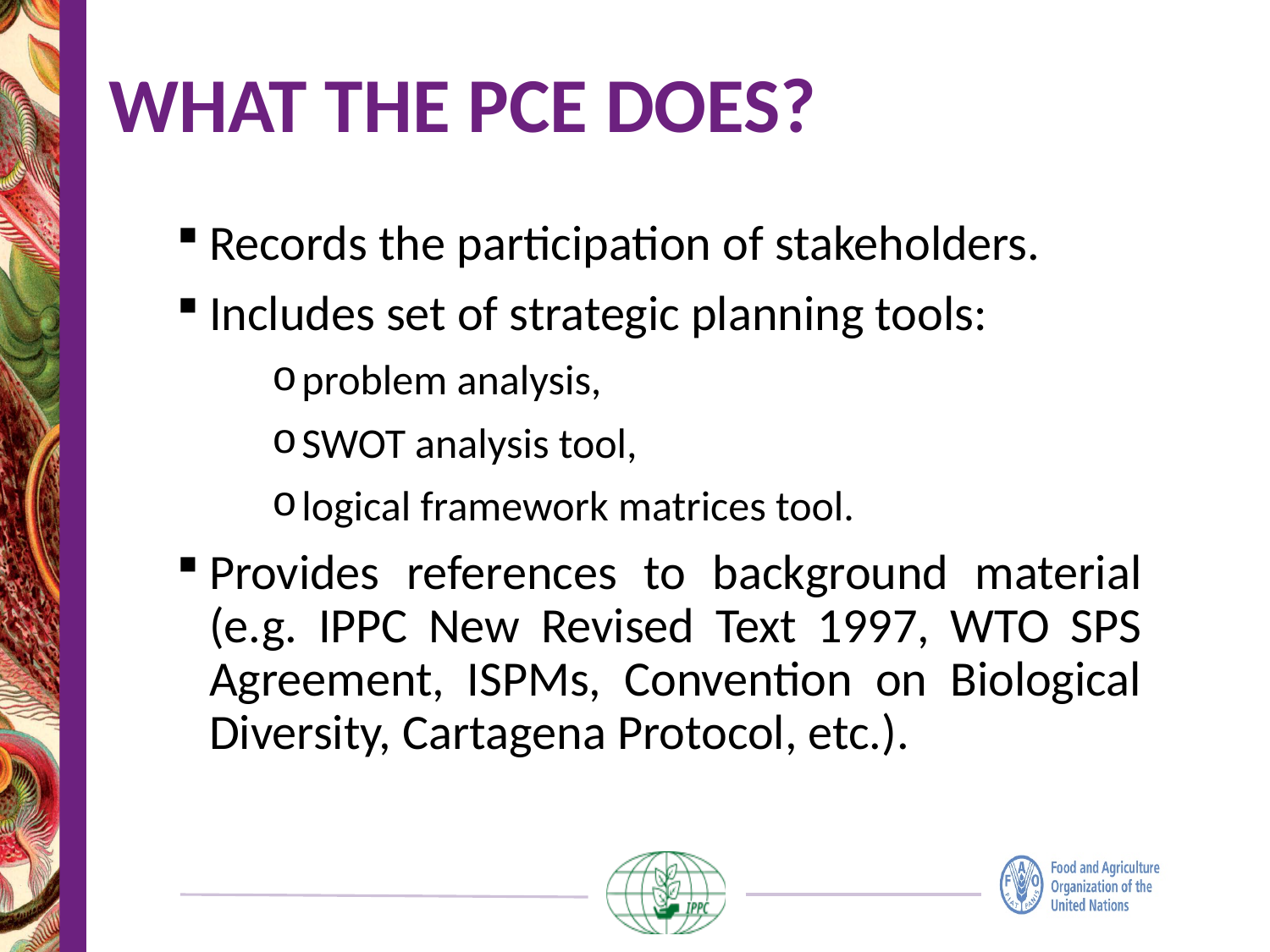

# WHAT THE PCE DOES?
Records the participation of stakeholders.
Includes set of strategic planning tools:
problem analysis,
SWOT analysis tool,
logical framework matrices tool.
Provides references to background material (e.g. IPPC New Revised Text 1997, WTO SPS Agreement, ISPMs, Convention on Biological Diversity, Cartagena Protocol, etc.).